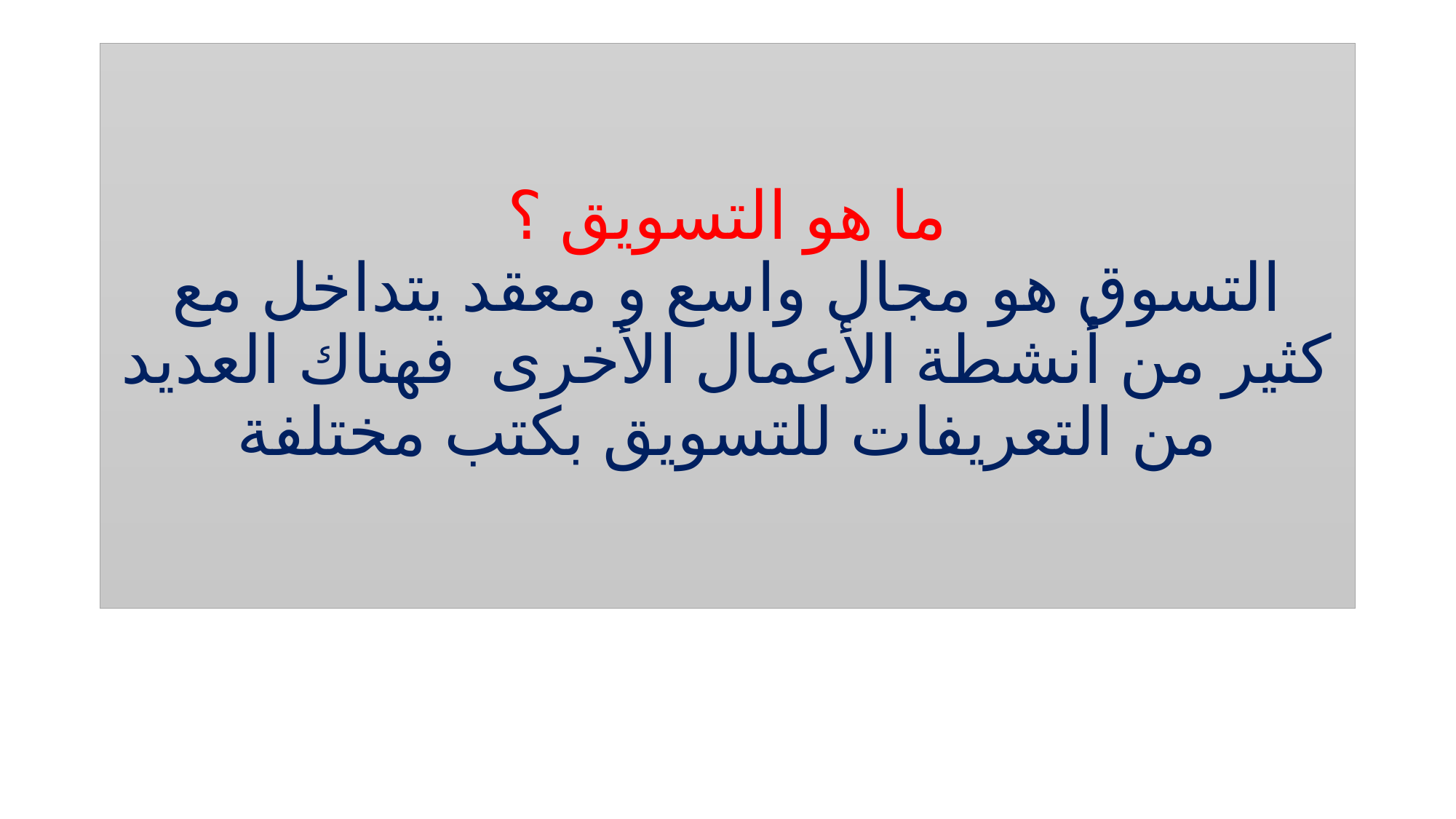

# ما هو التسويق ؟ التسوق هو مجال واسع و معقد يتداخل مع كثير من أنشطة الأعمال الأخرى  فهناك العديد من التعريفات للتسويق بكتب مختلفة